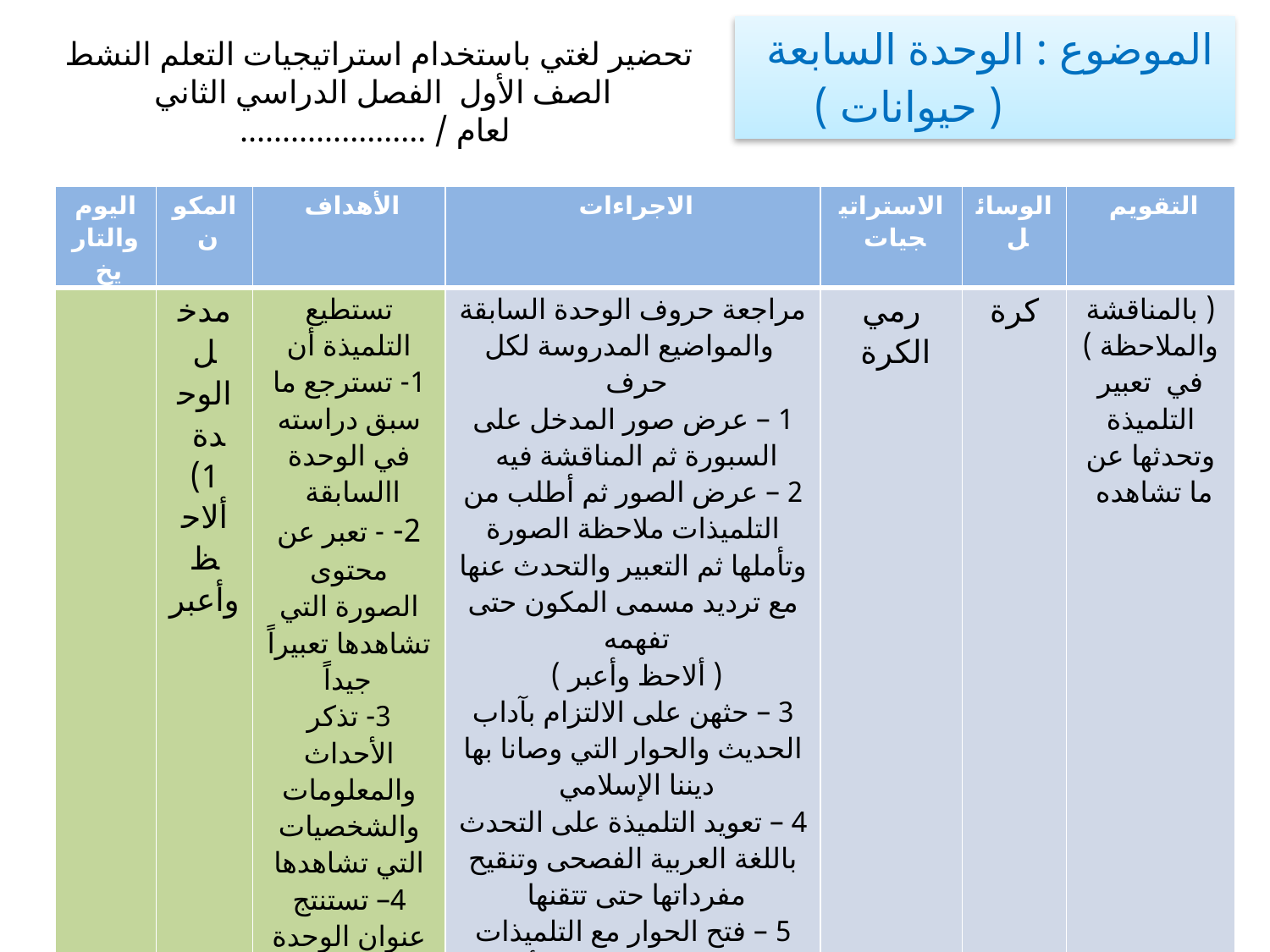

الموضوع : الوحدة السابعة
               ( حيوانات )
تحضير لغتي باستخدام استراتيجيات التعلم النشط
الصف الأول  الفصل الدراسي الثاني   لعام / ......................

| اليوم والتاريخ | المكون | الأهداف | الاجراءات | الاستراتيجيات | الوسائل | التقويم |
| --- | --- | --- | --- | --- | --- | --- |
|  | مدخل الوحدة 1) ألاحظ وأعبر | تستطيع التلميذة أن 1- تسترجع ما سبق دراسته في الوحدة االسابقة 2- - تعبر عن محتوى الصورة التي تشاهدها تعبيراً جيداً 3- تذكر الأحداث والمعلومات والشخصيات التي تشاهدها 4– تستنتج عنوان الوحدة ( حيوانات ) 5 – تحرص على الاقتداء بالنبي صلى الله عليه وسلم في آداب الحوار والحديث | مراجعة حروف الوحدة السابقة والمواضيع المدروسة لكل حرف 1 – عرض صور المدخل على السبورة ثم المناقشة فيه 2 – عرض الصور ثم أطلب من التلميذات ملاحظة الصورة وتأملها ثم التعبير والتحدث عنها مع ترديد مسمى المكون حتى تفهمه ( ألاحظ وأعبر ) 3 – حثهن على الالتزام بآداب الحديث والحوار التي وصانا بها ديننا الإسلامي 4 – تعويد التلميذة على التحدث باللغة العربية الفصحى وتنقيح مفرداتها حتى تتقنها 5 – فتح الحوار مع التلميذات والمناقشة معهن فيما رأينه ... حتى نستنتج عنوان الوحدة ثم أدونه على السبورة | رمي الكرة | كرة | ( بالمناقشة والملاحظة ) في تعبير التلميذة وتحدثها عن ما تشاهده |